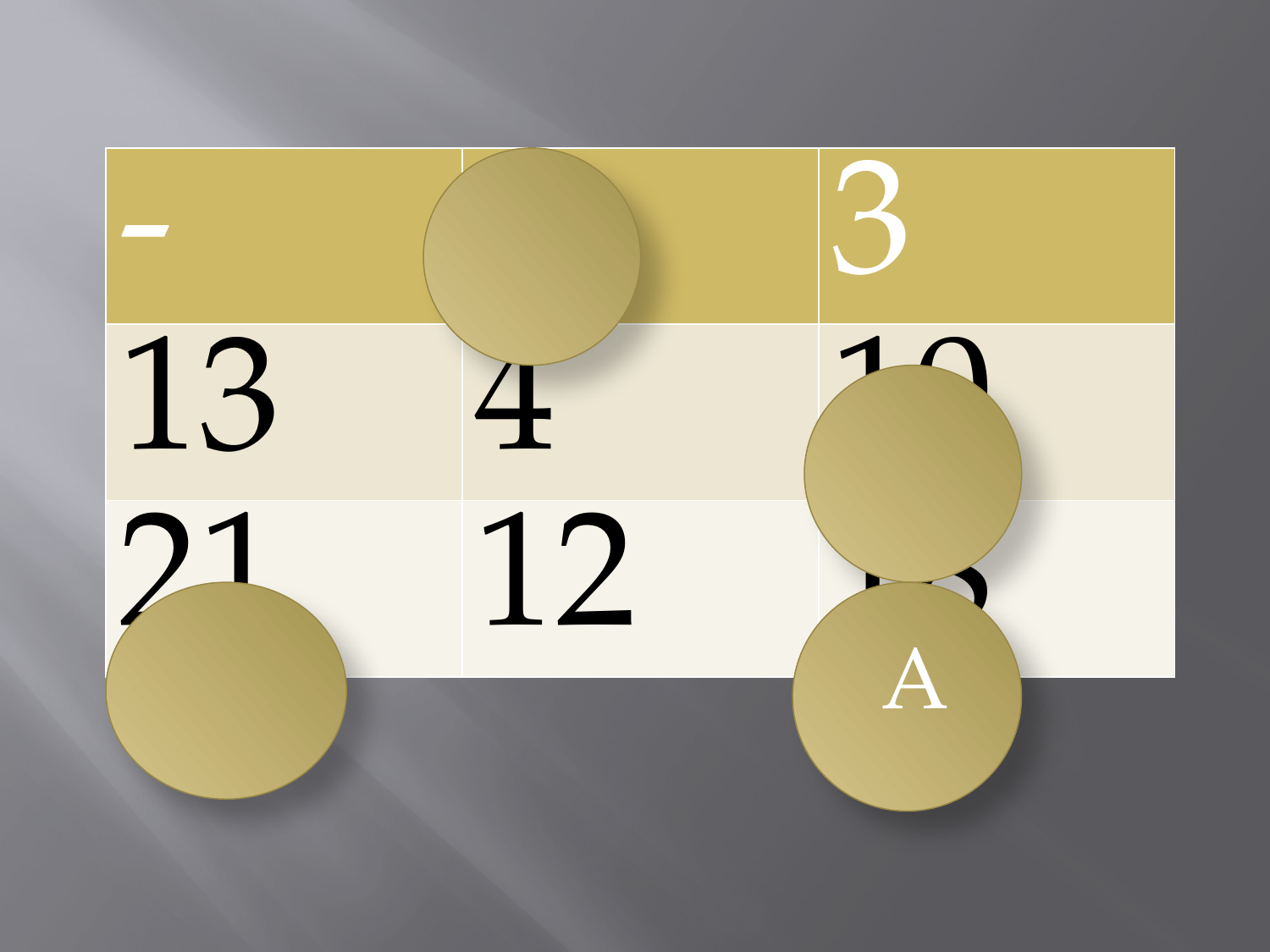

| - | 9 | 3 |
| --- | --- | --- |
| 13 | 4 | 10 |
| 21 | 12 | 18 |

  A